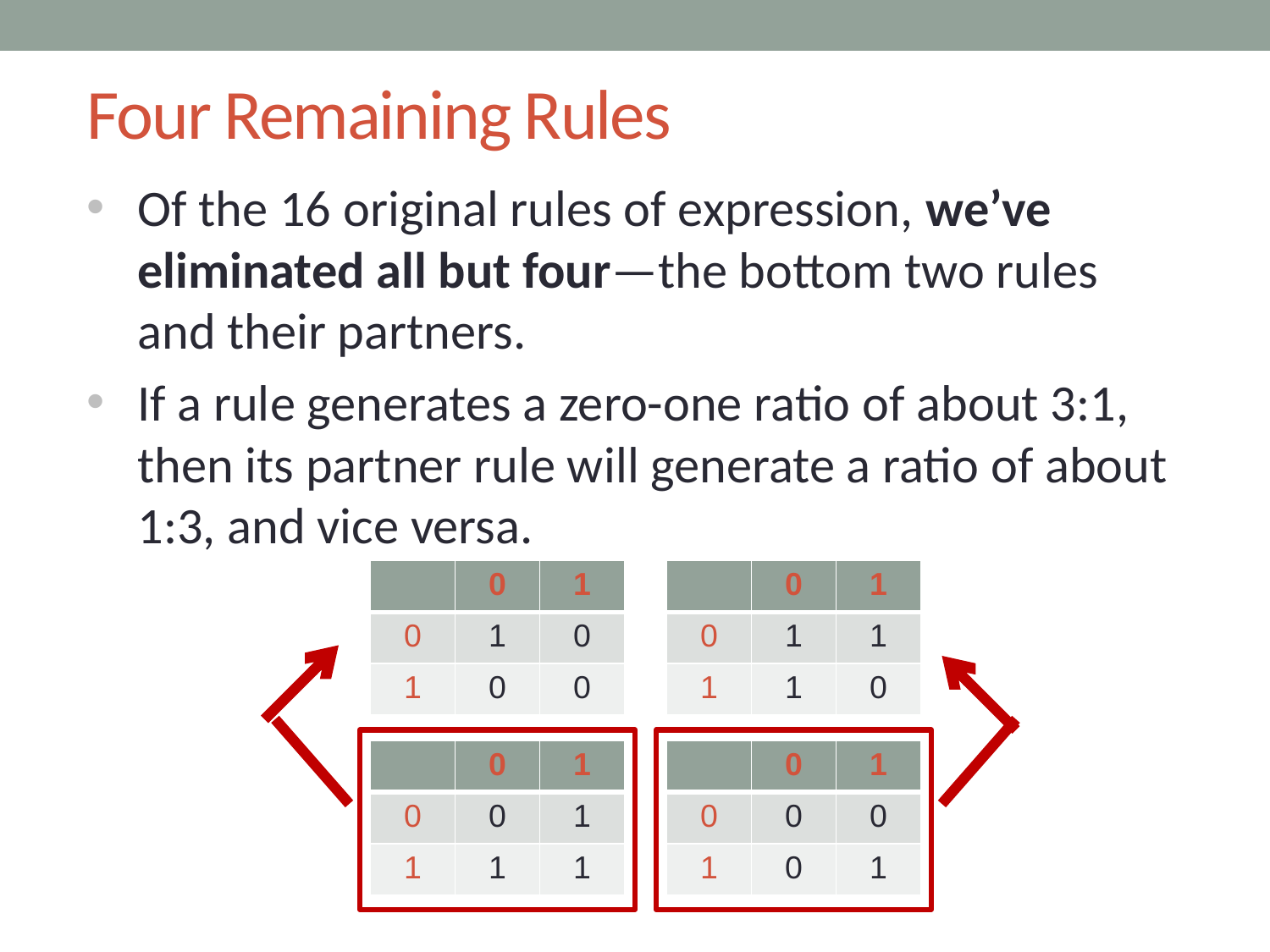

# Four Remaining Rules
Of the 16 original rules of expression, we’ve eliminated all but four—the bottom two rules
and their partners.
If a rule generates a zero-one ratio of about 3:1, then its partner rule will generate a ratio of about 1:3, and vice versa.
|  | 0 | 1 |
| --- | --- | --- |
| 0 | 1 | 0 |
| 1 | 0 | 0 |
|  | 0 | 1 |
| --- | --- | --- |
| 0 | 1 | 1 |
| 1 | 1 | 0 |

|  | 0 | 1 |
| --- | --- | --- |
| 0 | 0 | 1 |
| 1 | 1 | 1 |
|  | 0 | 1 |
| --- | --- | --- |
| 0 | 0 | 0 |
| 1 | 0 | 1 |